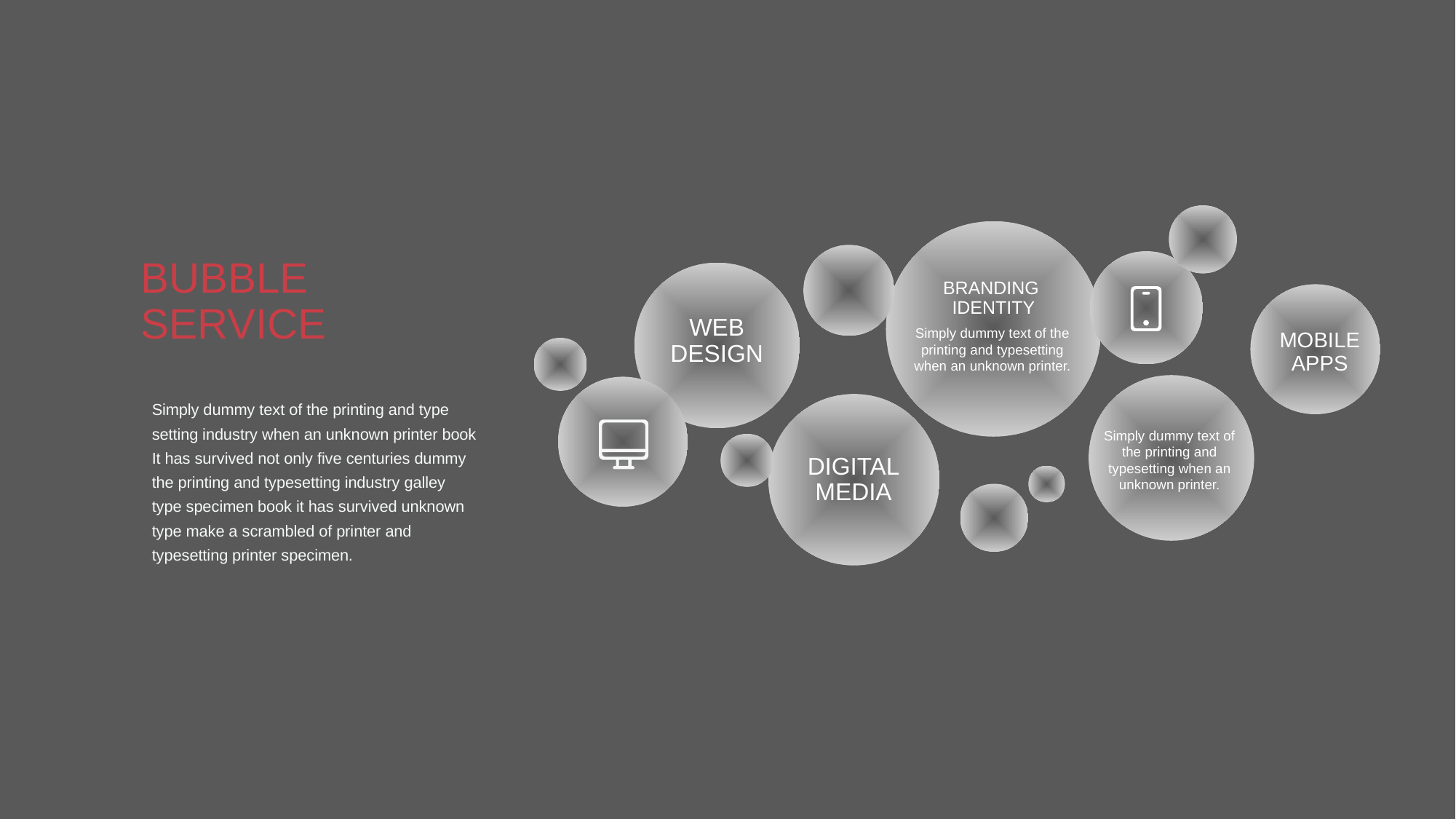

BUBBLE
SERVICE

BRANDING
IDENTITY

WEB
DESIGN
MOBILE
APPS
Simply dummy text of the printing and typesetting when an unknown printer.

Simply dummy text of the printing and type
setting industry when an unknown printer book
It has survived not only five centuries dummy
the printing and typesetting industry galley
type specimen book it has survived unknown
type make a scrambled of printer and
typesetting printer specimen.

Simply dummy text of the printing and typesetting when an unknown printer.

DIGITAL
MEDIA